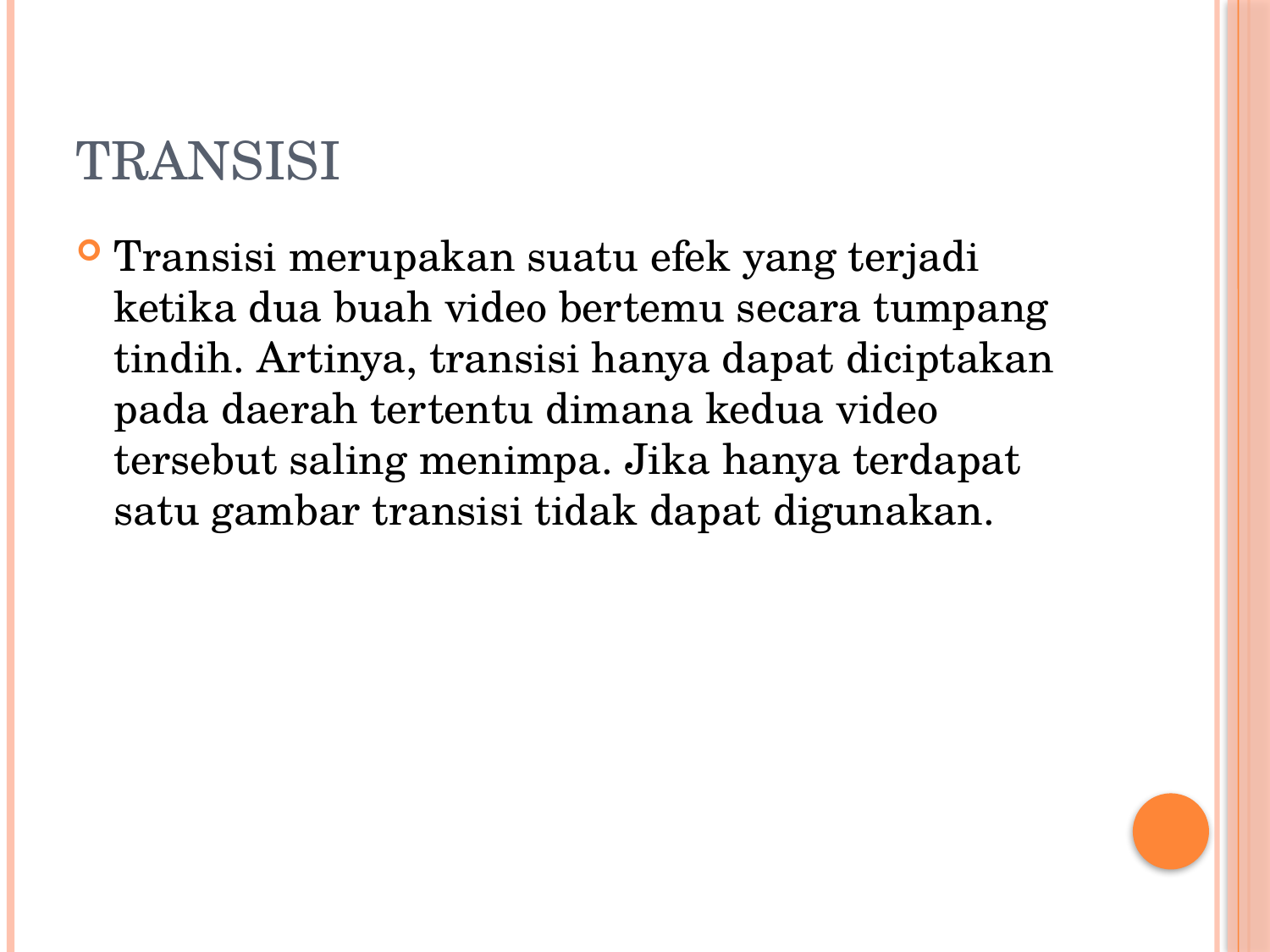

# Transisi
Transisi merupakan suatu efek yang terjadi ketika dua buah video bertemu secara tumpang tindih. Artinya, transisi hanya dapat diciptakan pada daerah tertentu dimana kedua video tersebut saling menimpa. Jika hanya terdapat satu gambar transisi tidak dapat digunakan.